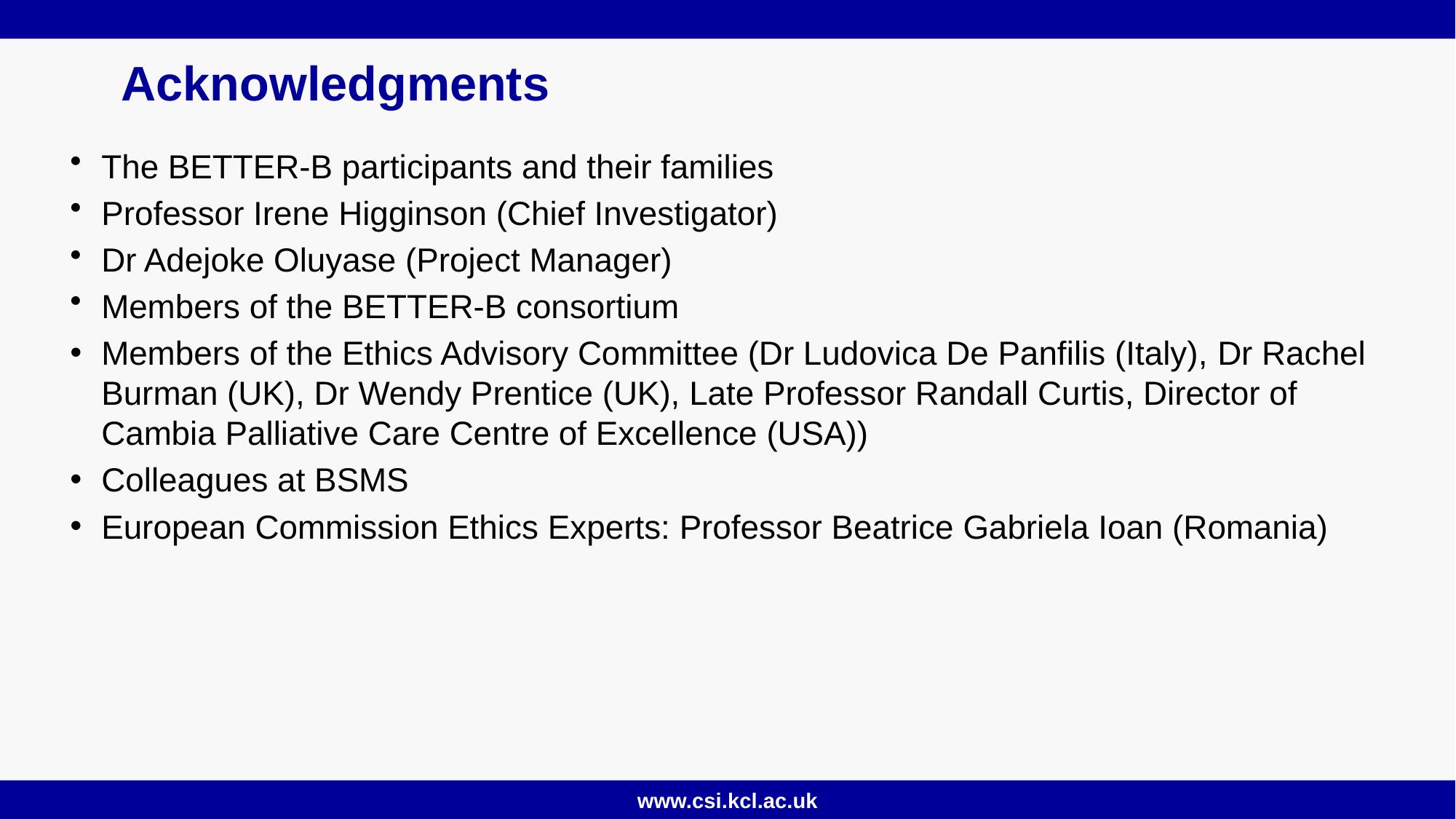

# Acknowledgments
The BETTER-B participants and their families
Professor Irene Higginson (Chief Investigator)
Dr Adejoke Oluyase (Project Manager)
Members of the BETTER-B consortium
Members of the Ethics Advisory Committee (Dr Ludovica De Panfilis (Italy),​ Dr Rachel Burman (UK), Dr Wendy Prentice (UK), Late Professor Randall Curtis, Director of Cambia Palliative Care Centre of Excellence (USA))  ​
Colleagues at BSMS
European Commission Ethics Experts: Professor Beatrice Gabriela Ioan (Romania)